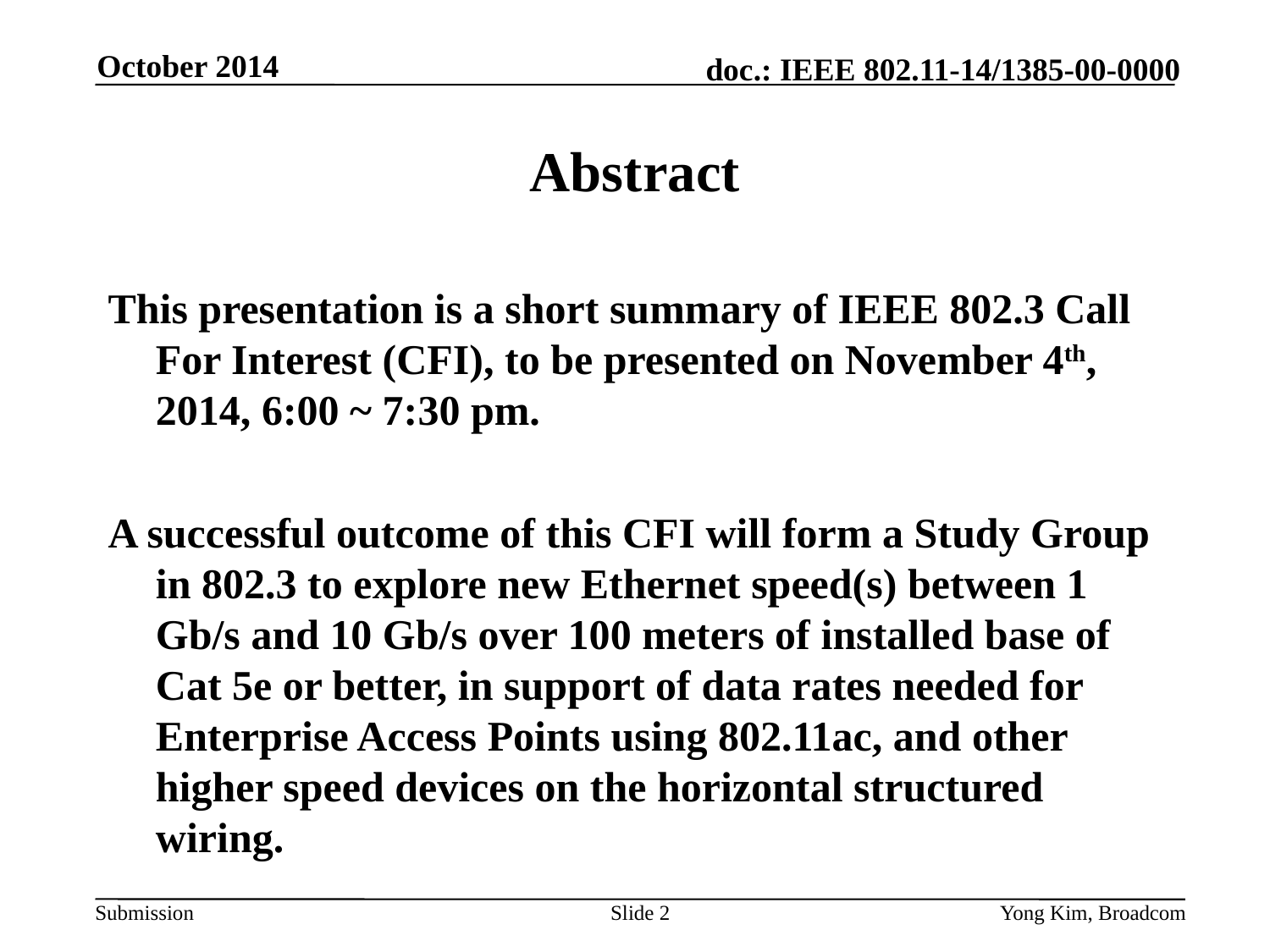

October 2014
# Abstract
This presentation is a short summary of IEEE 802.3 Call For Interest (CFI), to be presented on November 4th, 2014, 6:00 ~ 7:30 pm.

A successful outcome of this CFI will form a Study Group in 802.3 to explore new Ethernet speed(s) between 1 Gb/s and 10 Gb/s over 100 meters of installed base of Cat 5e or better, in support of data rates needed for Enterprise Access Points using 802.11ac, and other higher speed devices on the horizontal structured wiring.
Slide 2
Yong Kim, Broadcom